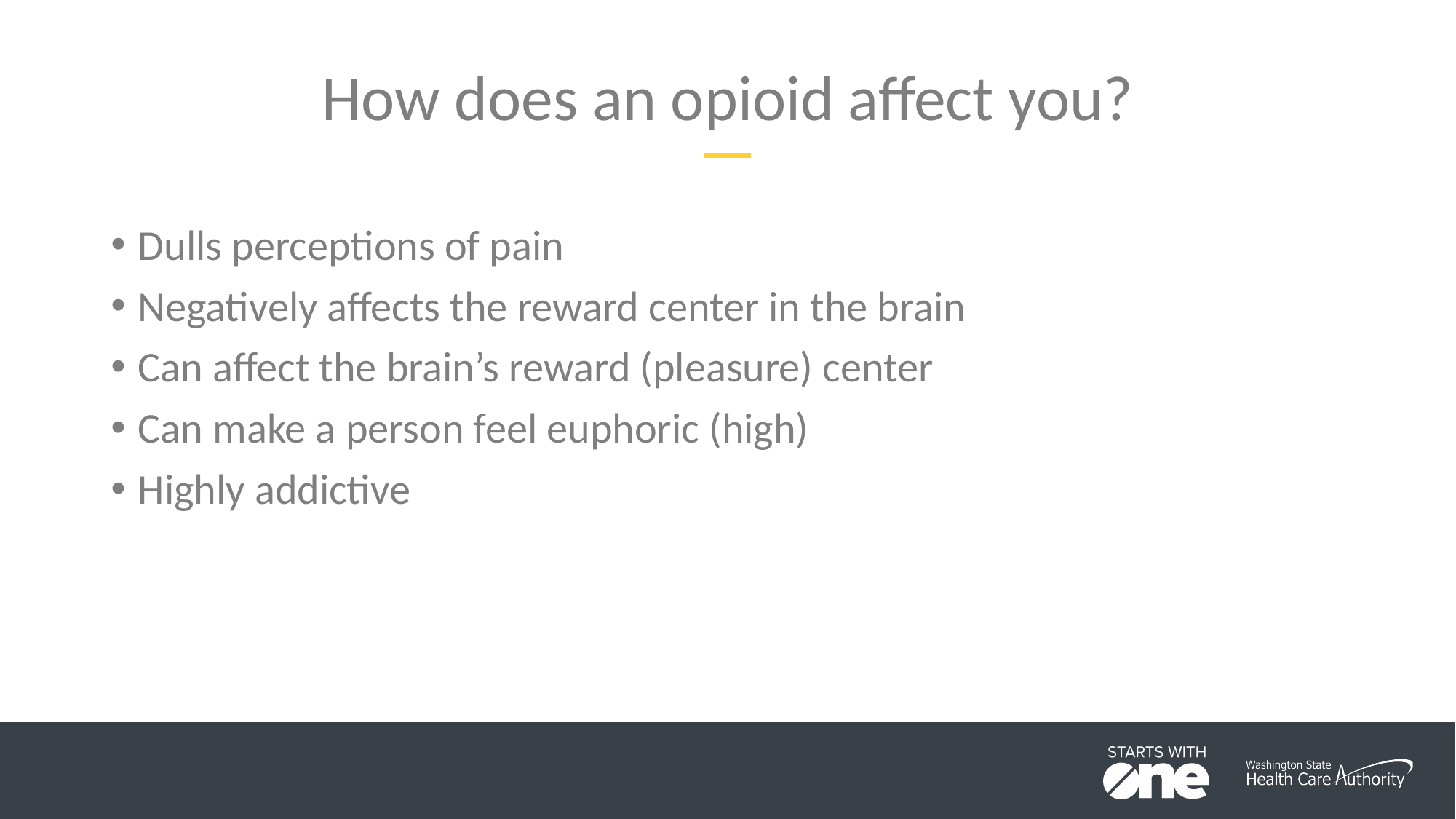

# How does an opioid affect you?
Dulls perceptions of pain
Negatively affects the reward center in the brain
Can affect the brain’s reward (pleasure) center
Can make a person feel euphoric (high)
Highly addictive